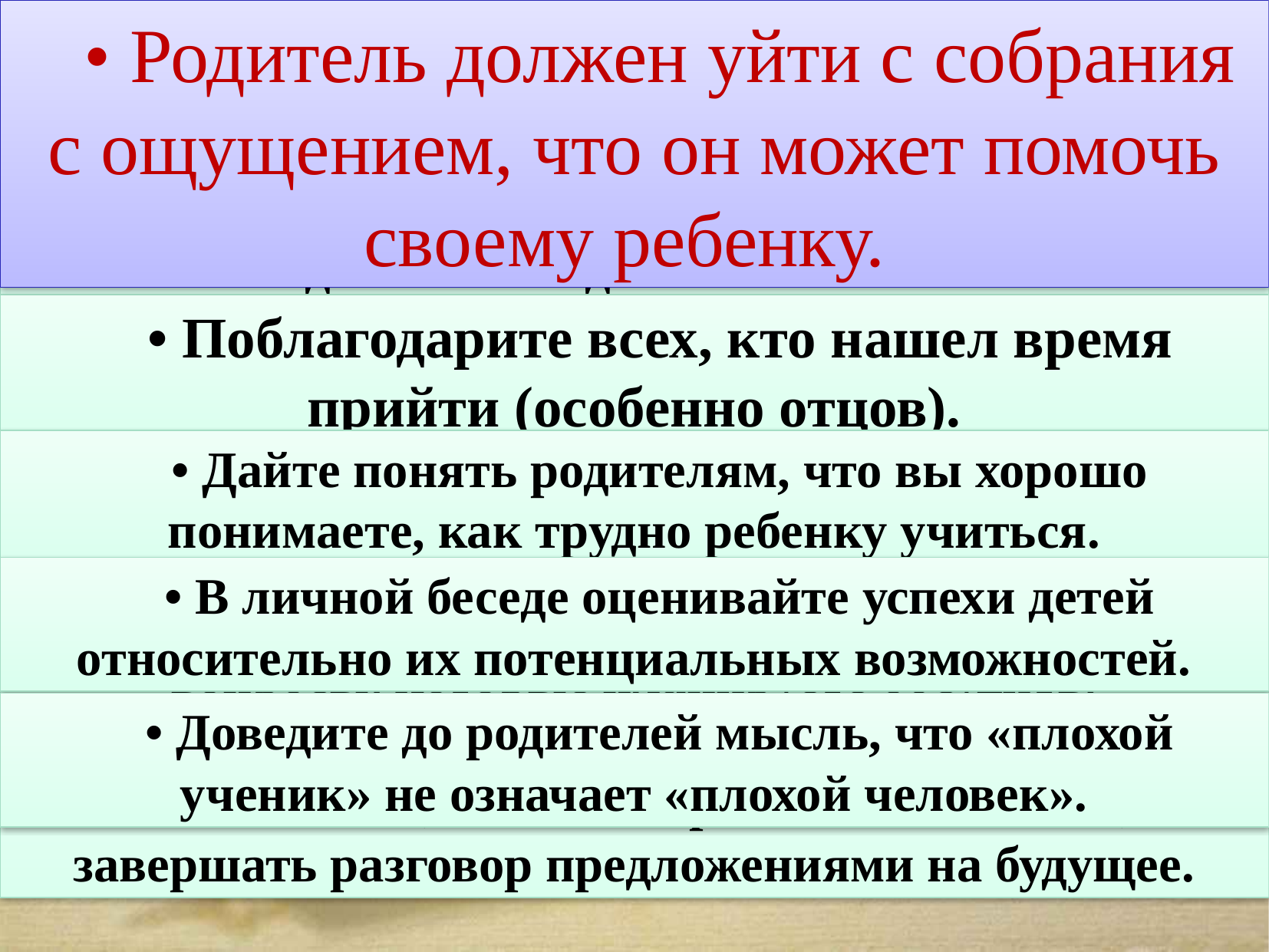

Советы классному руководителю
по проведению собрания
• Родитель должен уйти с собрания с ощущением, что он может помочь своему ребенку.
• Перед началом собрания лучше «оставить за дверью» плохое настроение.
• Предупредите родителей, что не вся информация может стать достоянием детей.
• Отведите на проведение родительского собрания не более 1,5 часов.
• Поблагодарите всех, кто нашел время прийти (особенно отцов).
• Самый приятный звук для человека - его имя. Положите перед собой список с именами и отчествами родителей.
• Дайте понять родителям, что вы хорошо понимаете, как трудно ребенку учиться.
• В личной беседе оценивайте успехи детей относительно их потенциальных возможностей.
• Перед началом родительского собрания объявите вопросы, которые планируете обсудить.
• Доведите до родителей мысль, что «плохой ученик» не означает «плохой человек».
• Не забудьте «золотое правило» : начинать с позитивного, затем говорить о негативном, завершать разговор предложениями на будущее.